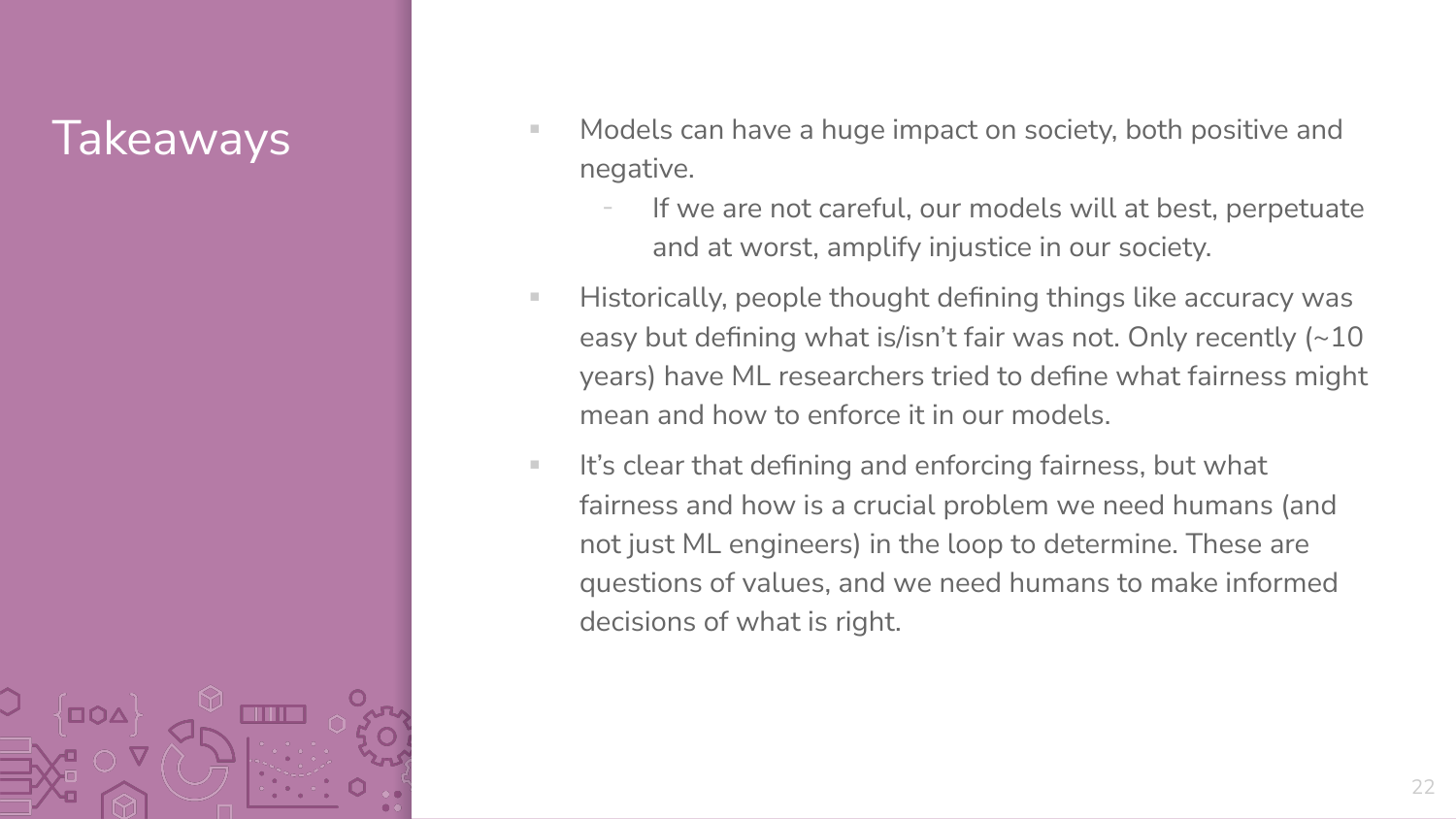

# Takeaways
Models can have a huge impact on society, both positive and negative.
If we are not careful, our models will at best, perpetuate and at worst, amplify injustice in our society.
Historically, people thought defining things like accuracy was easy but defining what is/isn’t fair was not. Only recently (~10 years) have ML researchers tried to define what fairness might mean and how to enforce it in our models.
It’s clear that defining and enforcing fairness, but what fairness and how is a crucial problem we need humans (and not just ML engineers) in the loop to determine. These are questions of values, and we need humans to make informed decisions of what is right.
22